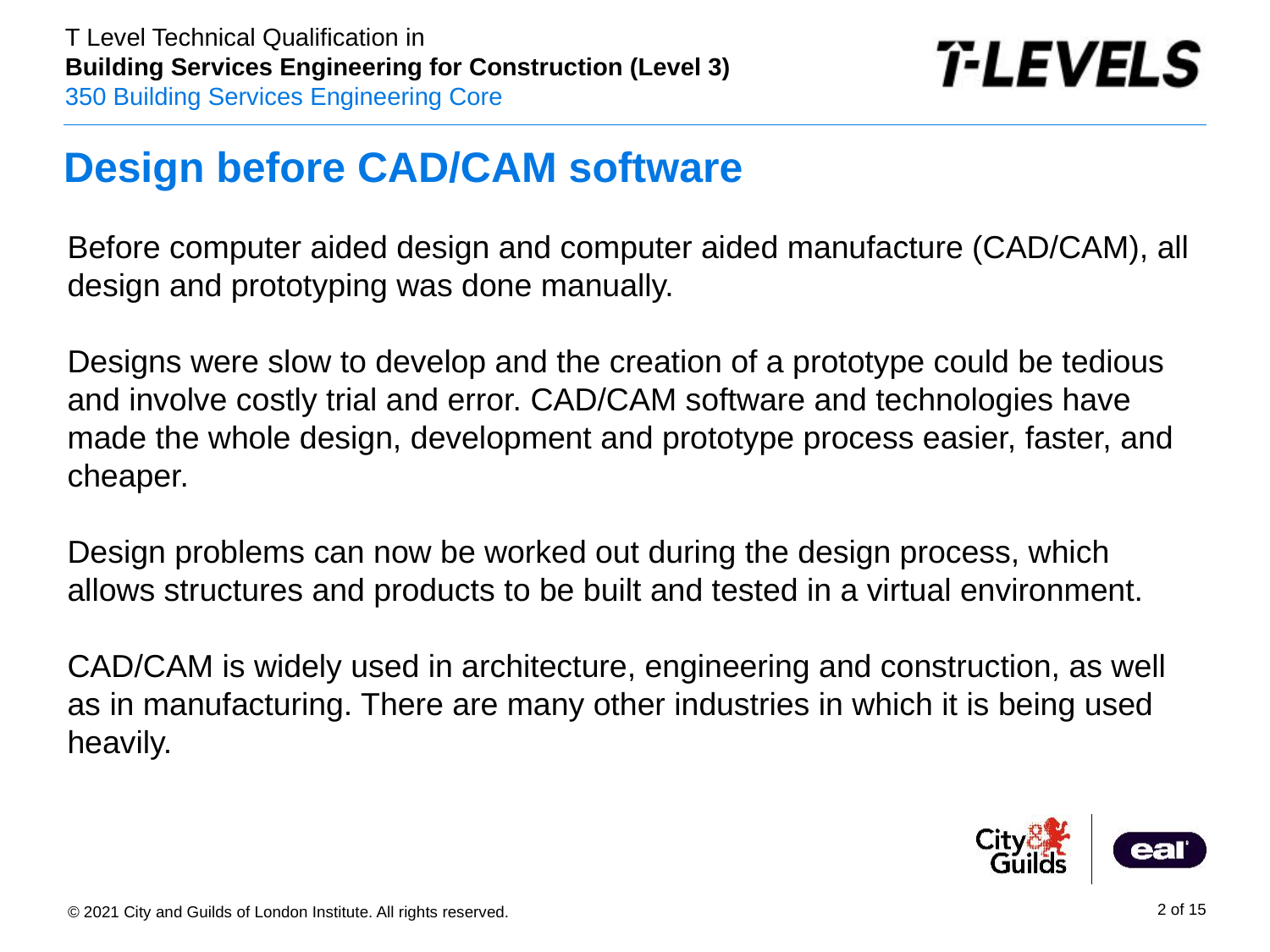

# Design before CAD/CAM software

Before computer aided design and computer aided manufacture (CAD/CAM), all design and prototyping was done manually.

Designs were slow to develop and the creation of a prototype could be tedious and involve costly trial and error. CAD/CAM software and technologies have made the whole design, development and prototype process easier, faster, and cheaper.

Design problems can now be worked out during the design process, which allows structures and products to be built and tested in a virtual environment.

CAD/CAM is widely used in architecture, engineering and construction, as well as in manufacturing. There are many other industries in which it is being used heavily.